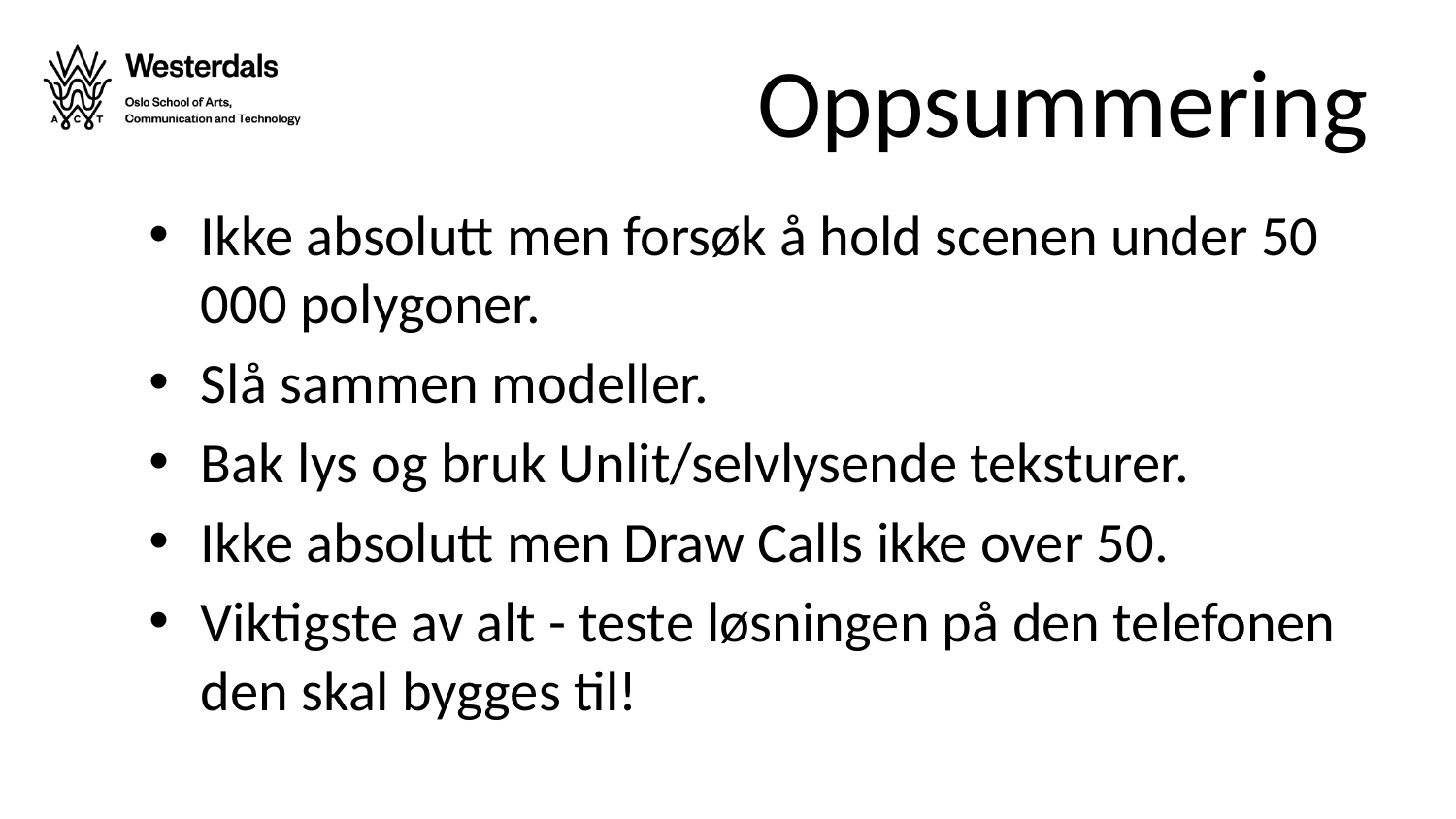

Oppsummering
Ikke absolutt men forsøk å hold scenen under 50 000 polygoner.
Slå sammen modeller.
Bak lys og bruk Unlit/selvlysende teksturer.
Ikke absolutt men Draw Calls ikke over 50.
Viktigste av alt - teste løsningen på den telefonen den skal bygges til!